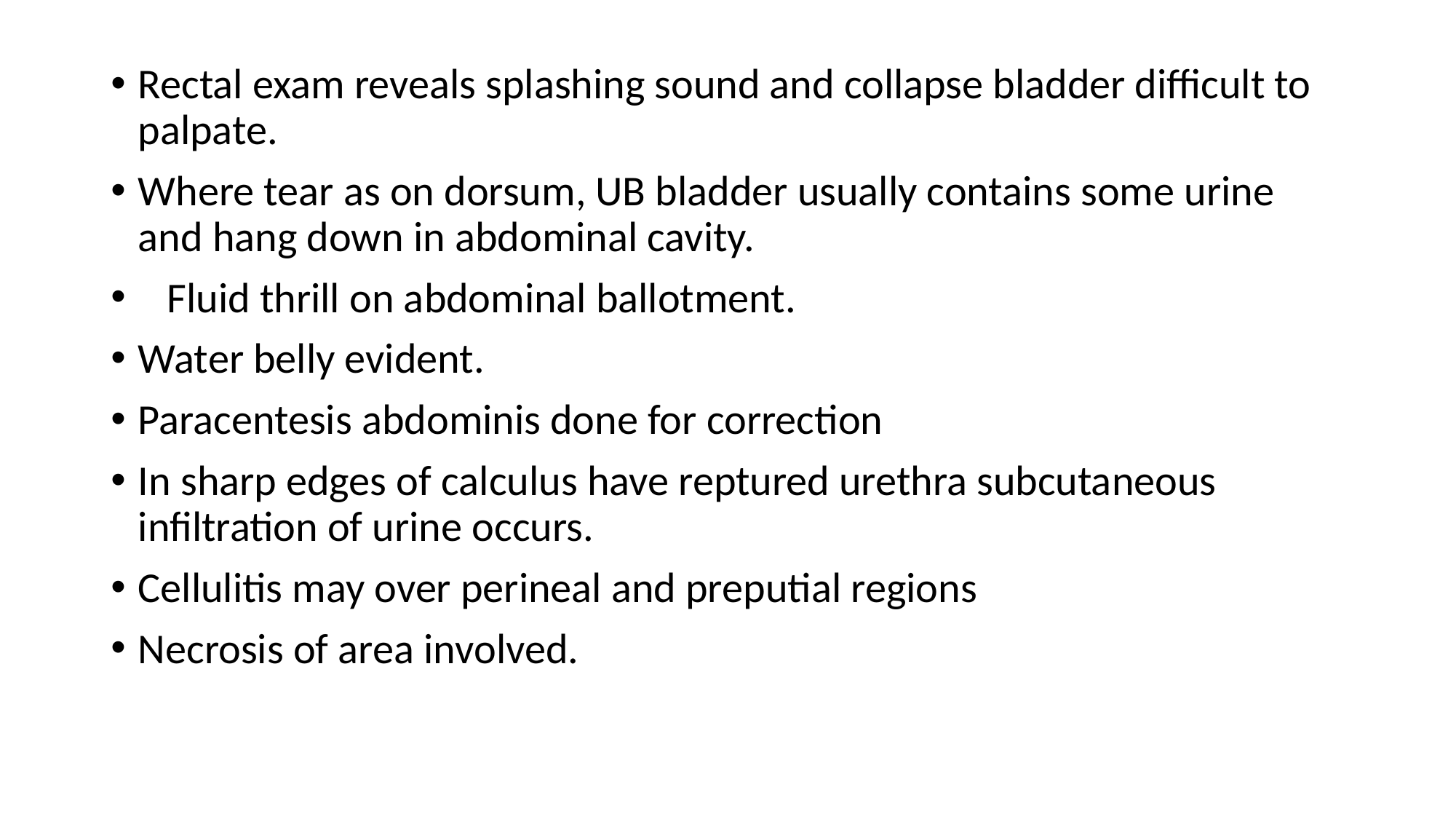

Rectal exam reveals splashing sound and collapse bladder difficult to palpate.
Where tear as on dorsum, UB bladder usually contains some urine and hang down in abdominal cavity.
   Fluid thrill on abdominal ballotment.
Water belly evident.
Paracentesis abdominis done for correction
In sharp edges of calculus have reptured urethra subcutaneous infiltration of urine occurs.
Cellulitis may over perineal and preputial regions
Necrosis of area involved.